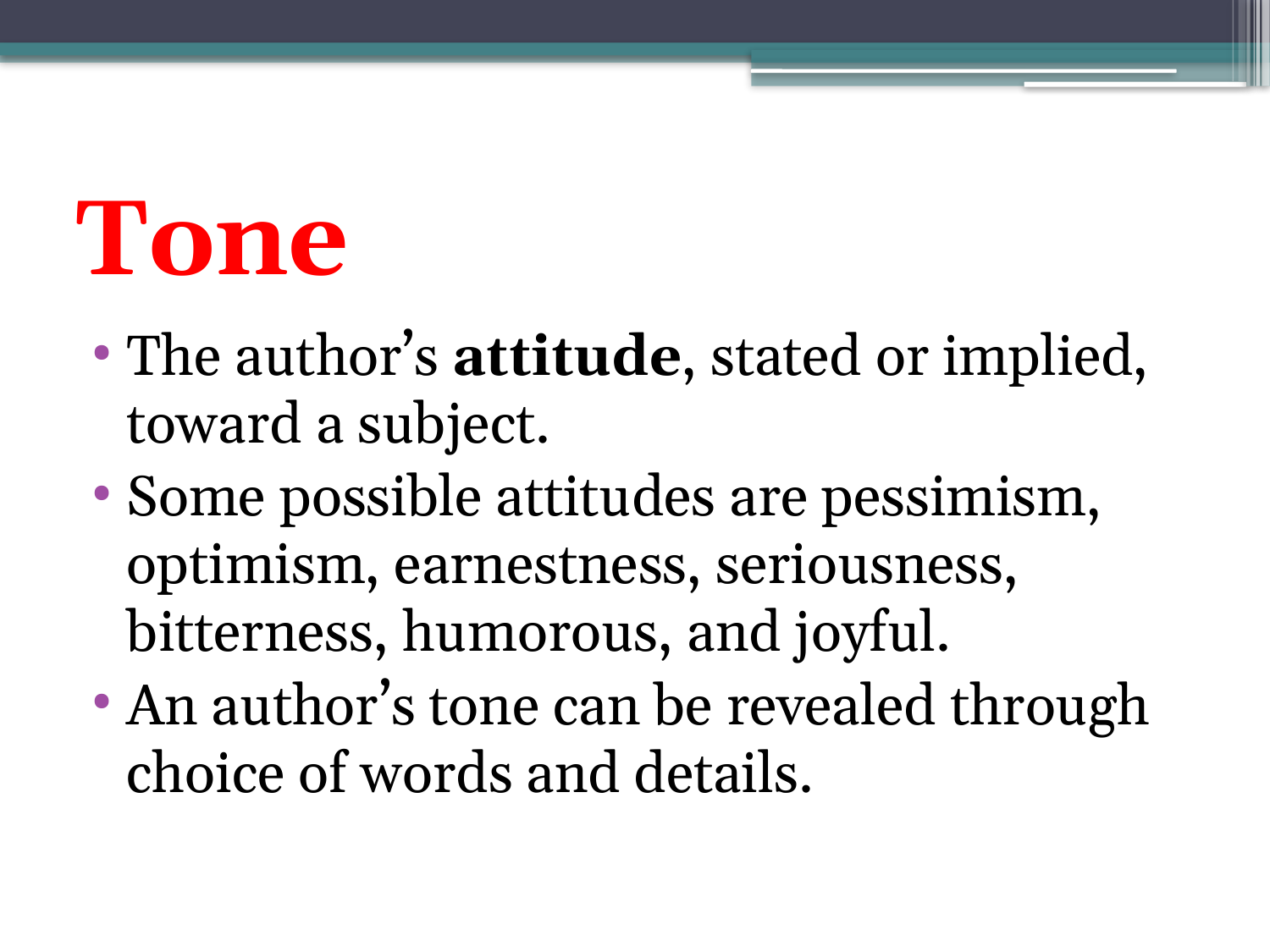

# Tone
The author’s attitude, stated or implied, toward a subject.
Some possible attitudes are pessimism, optimism, earnestness, seriousness, bitterness, humorous, and joyful.
An author’s tone can be revealed through choice of words and details.